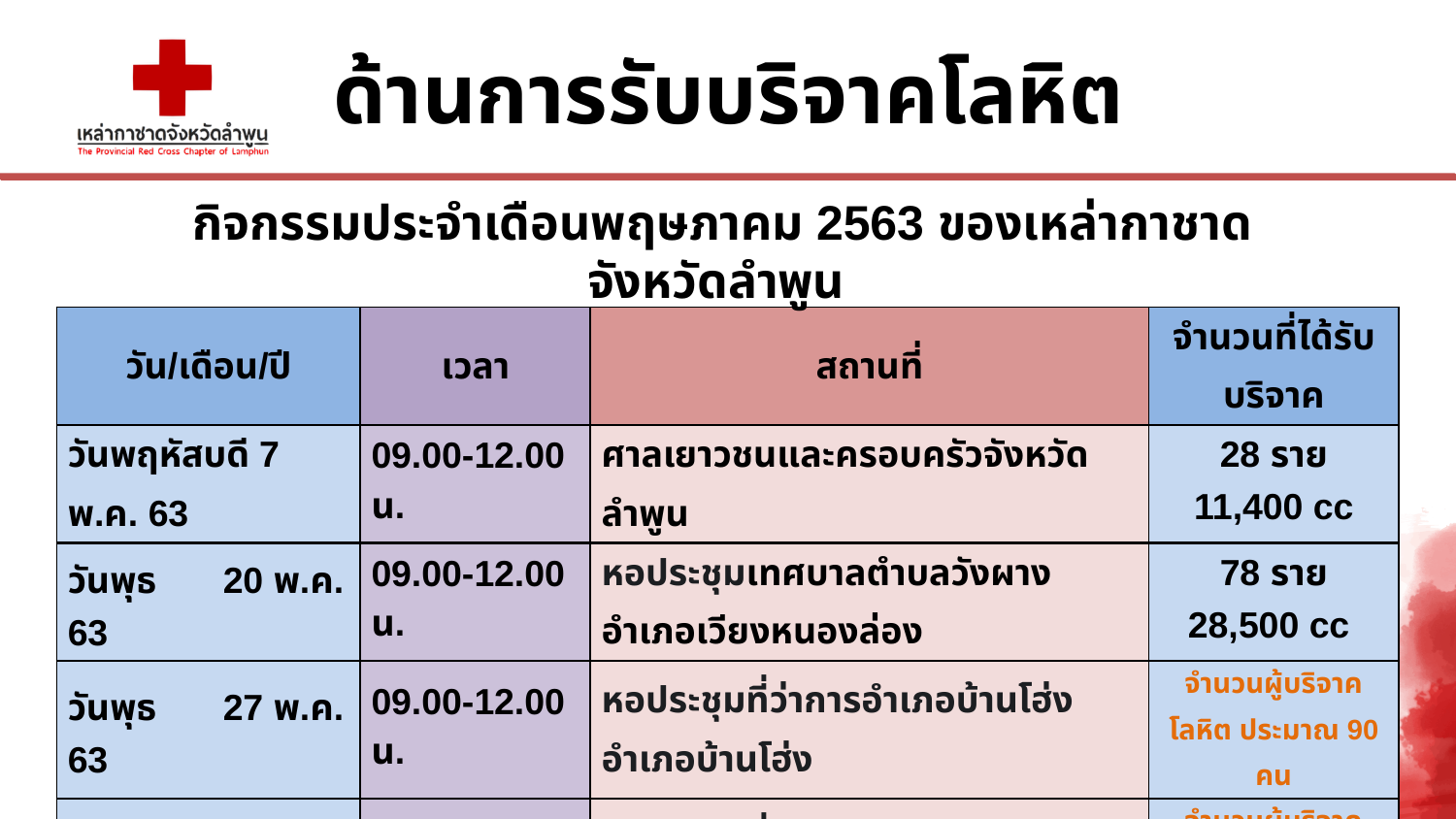

# ด้านการรับบริจาคโลหิต
กิจกรรมประจำเดือนพฤษภาคม 2563 ของเหล่ากาชาดจังหวัดลำพูน
| วัน/เดือน/ปี | เวลา | สถานที่ | จำนวนที่ได้รับ บริจาค |
| --- | --- | --- | --- |
| วันพฤหัสบดี 7 พ.ค. 63 | 09.00-12.00 น. | ศาลเยาวชนและครอบครัวจังหวัดลำพูน | 28 ราย 11,400 cc |
| วันพุธ 20 พ.ค. 63 | 09.00-12.00 น. | หอประชุมเทศบาลตำบลวังผาง อำเภอเวียงหนองล่อง | 78 ราย 28,500 cc |
| วันพุธ 27 พ.ค. 63 | 09.00-12.00 น. | หอประชุมที่ว่าการอำเภอบ้านโฮ่ง อำเภอบ้านโฮ่ง | จำนวนผู้บริจาคโลหิต ประมาณ 90 คน |
| วันศุกร์ 29 พ.ค. 63 | 09.00-12.00 น. | หอประชุมที่ว่าการอำเภอแม่ทา อำเภอแม่ทา | จำนวนผู้บริจาคโลหิต ประมาณ 120 คน |